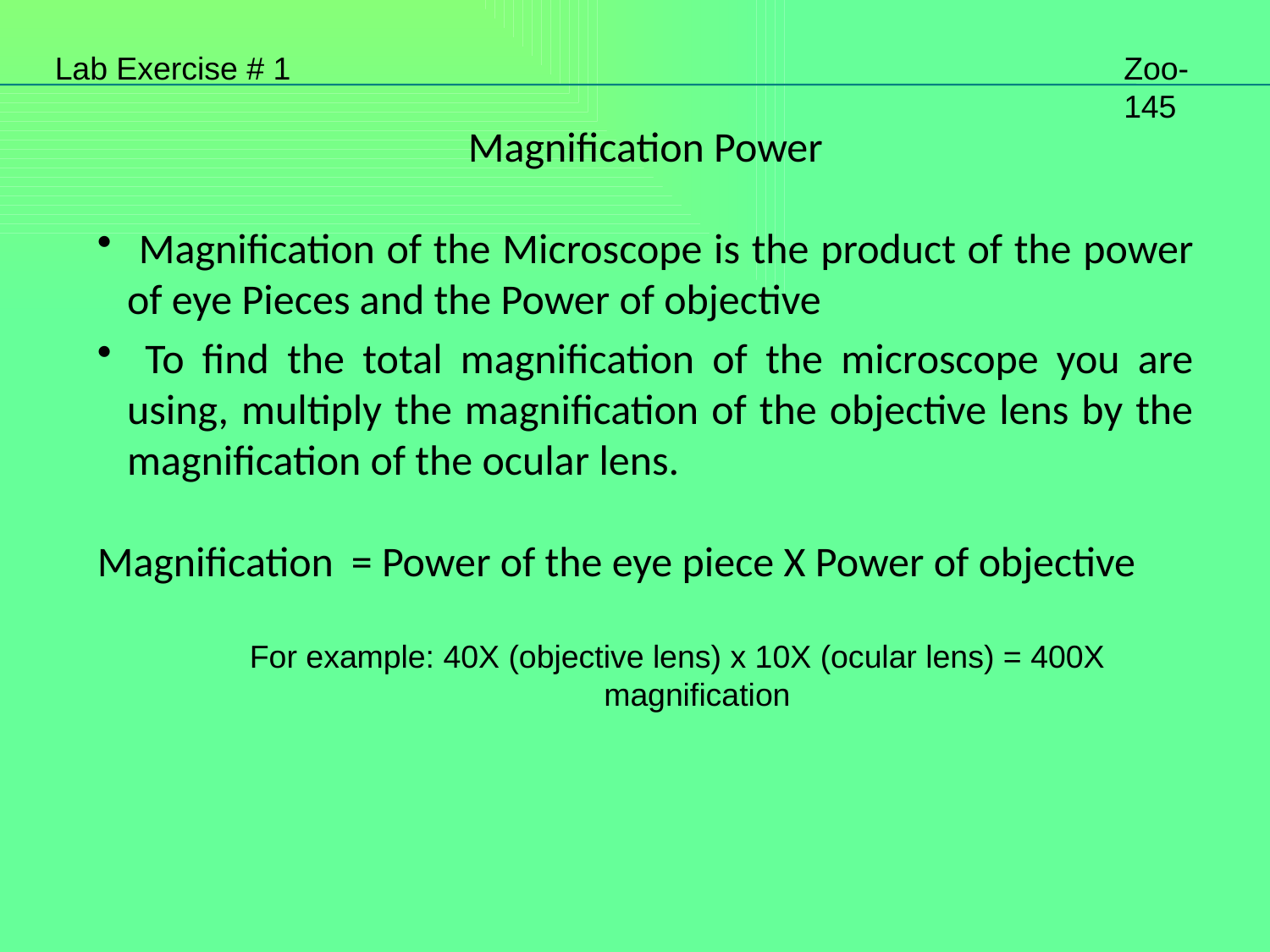

Lab Exercise # 1
Zoo- 145

Magnification Power

 Magnification of the Microscope is the product of the power of eye Pieces and the Power of objective
 To find the total magnification of the microscope you are using, multiply the magnification of the objective lens by the magnification of the ocular lens.

Magnification	= Power of the eye piece X Power of objective

For example: 40X (objective lens) x 10X (ocular lens) = 400X magnification